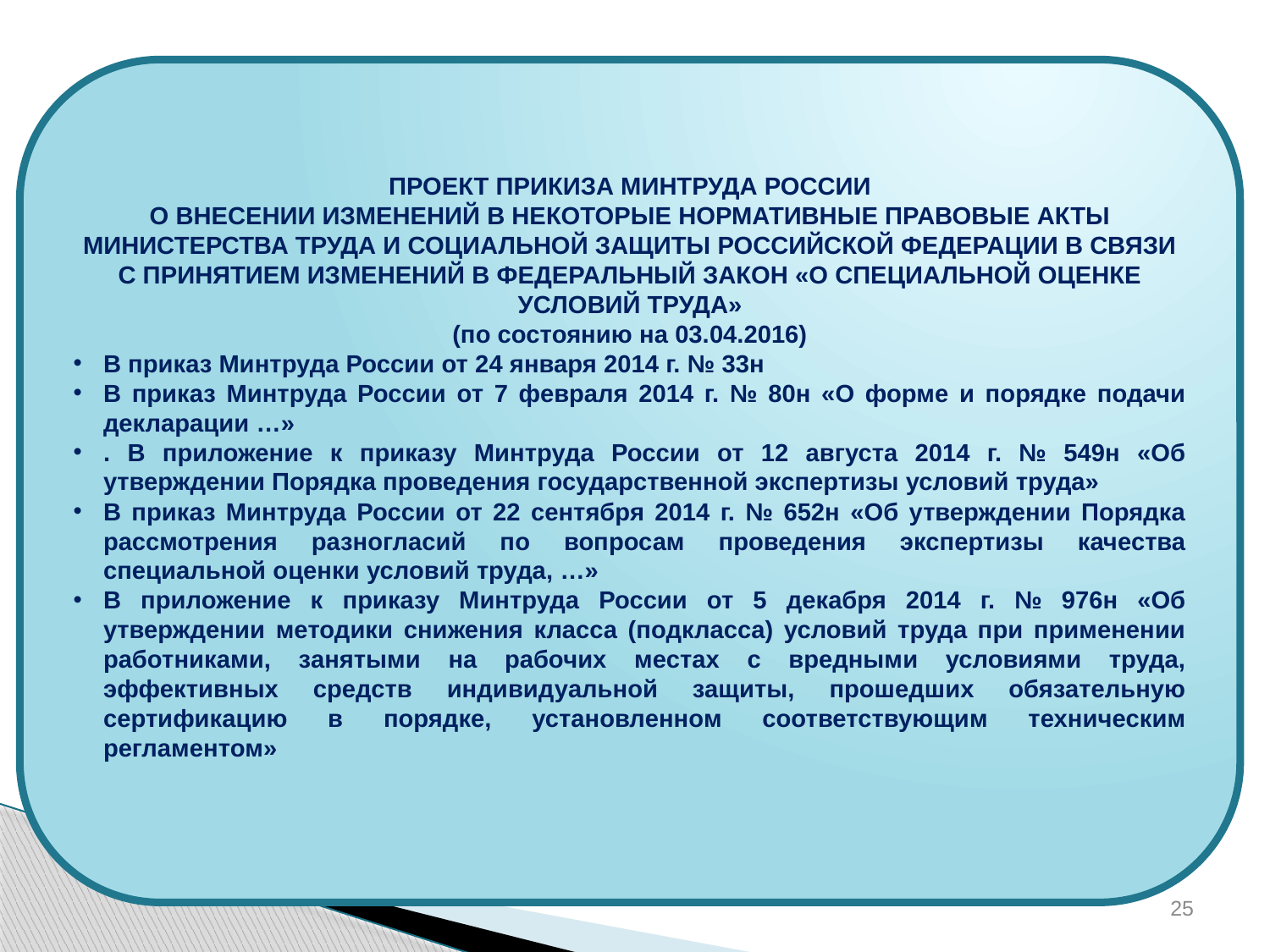

ПРОЕКТ ПРИКИЗА МИНТРУДА РОССИИ
О ВНЕСЕНИИ ИЗМЕНЕНИЙ В НЕКОТОРЫЕ НОРМАТИВНЫЕ ПРАВОВЫЕ АКТЫ МИНИСТЕРСТВА ТРУДА И СОЦИАЛЬНОЙ ЗАЩИТЫ РОССИЙСКОЙ ФЕДЕРАЦИИ В СВЯЗИ С ПРИНЯТИЕМ ИЗМЕНЕНИЙ В ФЕДЕРАЛЬНЫЙ ЗАКОН «О СПЕЦИАЛЬНОЙ ОЦЕНКЕ УСЛОВИЙ ТРУДА»
(по состоянию на 03.04.2016)
В приказ Минтруда России от 24 января 2014 г. № 33н
В приказ Минтруда России от 7 февраля 2014 г. № 80н «О форме и порядке подачи декларации …»
. В приложение к приказу Минтруда России от 12 августа 2014 г. № 549н «Об утверждении Порядка проведения государственной экспертизы условий труда»
В приказ Минтруда России от 22 сентября 2014 г. № 652н «Об утверждении Порядка рассмотрения разногласий по вопросам проведения экспертизы качества специальной оценки условий труда, …»
В приложение к приказу Минтруда России от 5 декабря 2014 г. № 976н «Об утверждении методики снижения класса (подкласса) условий труда при применении работниками, занятыми на рабочих местах с вредными условиями труда, эффективных средств индивидуальной защиты, прошедших обязательную сертификацию в порядке, установленном соответствующим техническим регламентом»

25